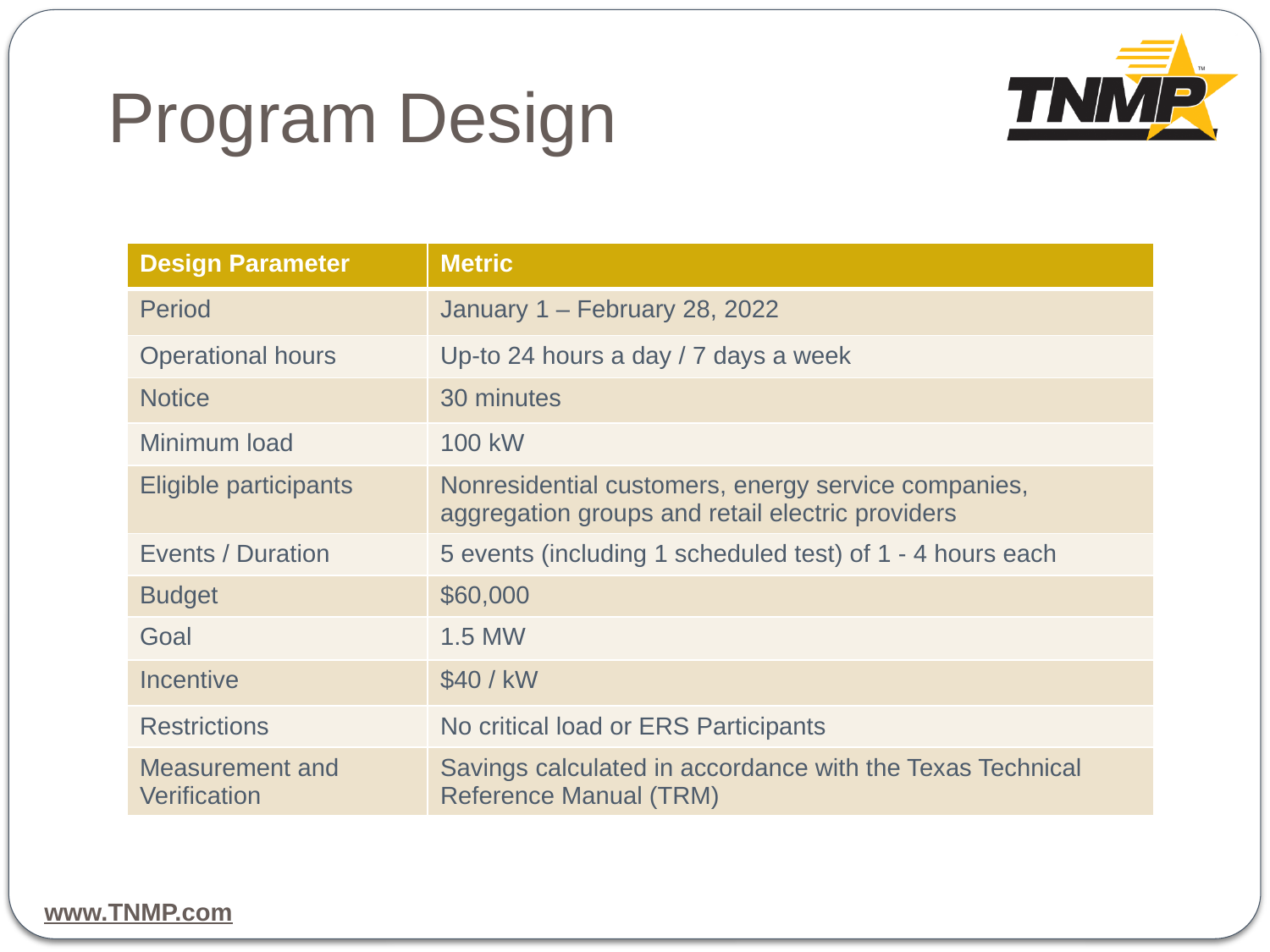

# Program Design
| Design Parameter | Metric |
| --- | --- |
| Period | January 1 – February 28, 2022 |
| Operational hours | Up-to 24 hours a day / 7 days a week |
| Notice | 30 minutes |
| Minimum load | 100 kW |
| Eligible participants | Nonresidential customers, energy service companies, aggregation groups and retail electric providers |
| Events / Duration | 5 events (including 1 scheduled test) of 1 - 4 hours each |
| Budget | $60,000 |
| Goal | 1.5 MW |
| Incentive | $40 / kW |
| Restrictions | No critical load or ERS Participants |
| Measurement and Verification | Savings calculated in accordance with the Texas Technical Reference Manual (TRM) |